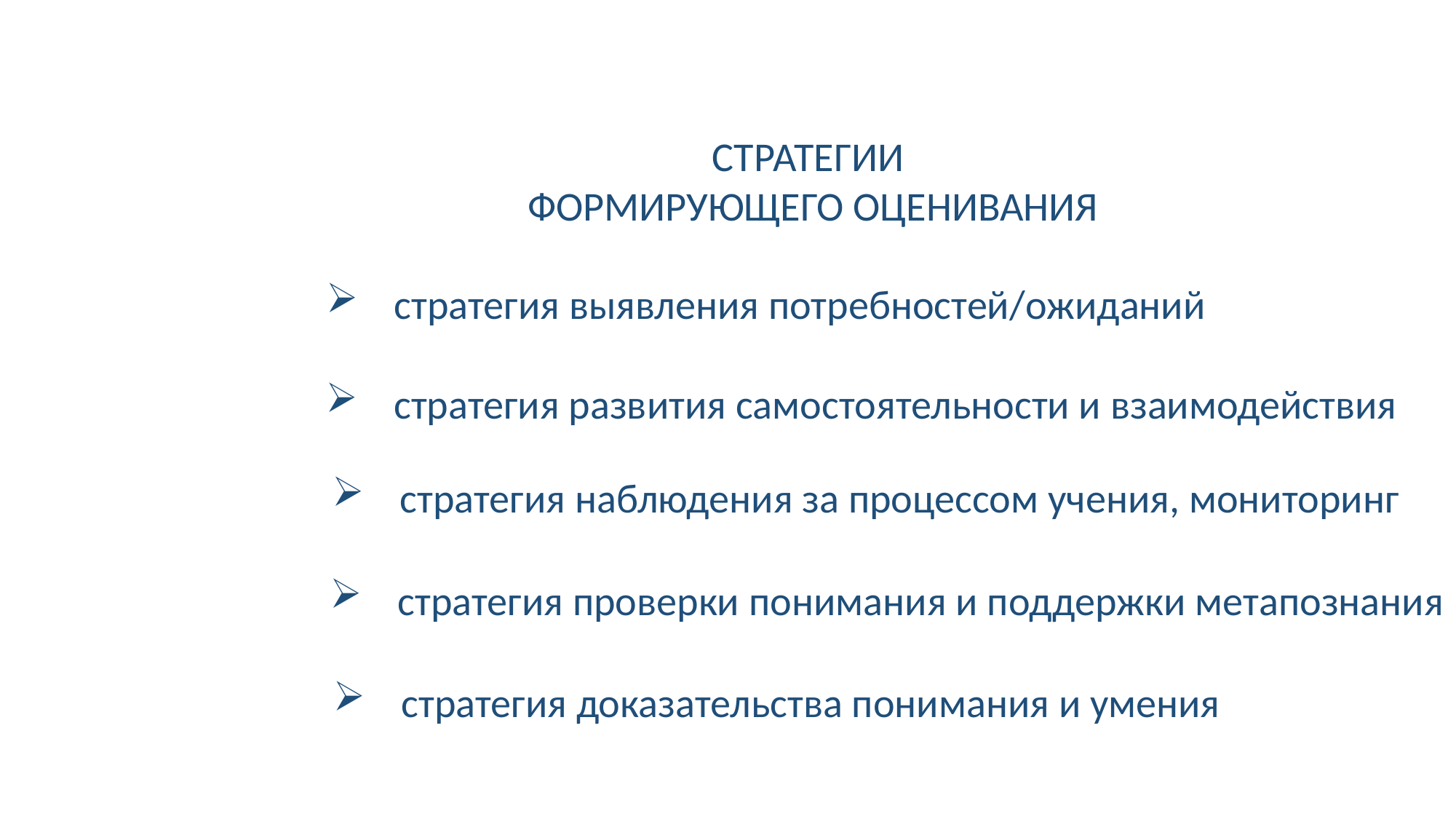

СТРАТЕГИИ
ФОРМИРУЮЩЕГО ОЦЕНИВАНИЯ
стратегия выявления потребностей/ожиданий
стратегия развития самостоятельности и взаимодействия
стратегия наблюдения за процессом учения, мониторинг
стратегия проверки понимания и поддержки метапознания
стратегия доказательства понимания и умения